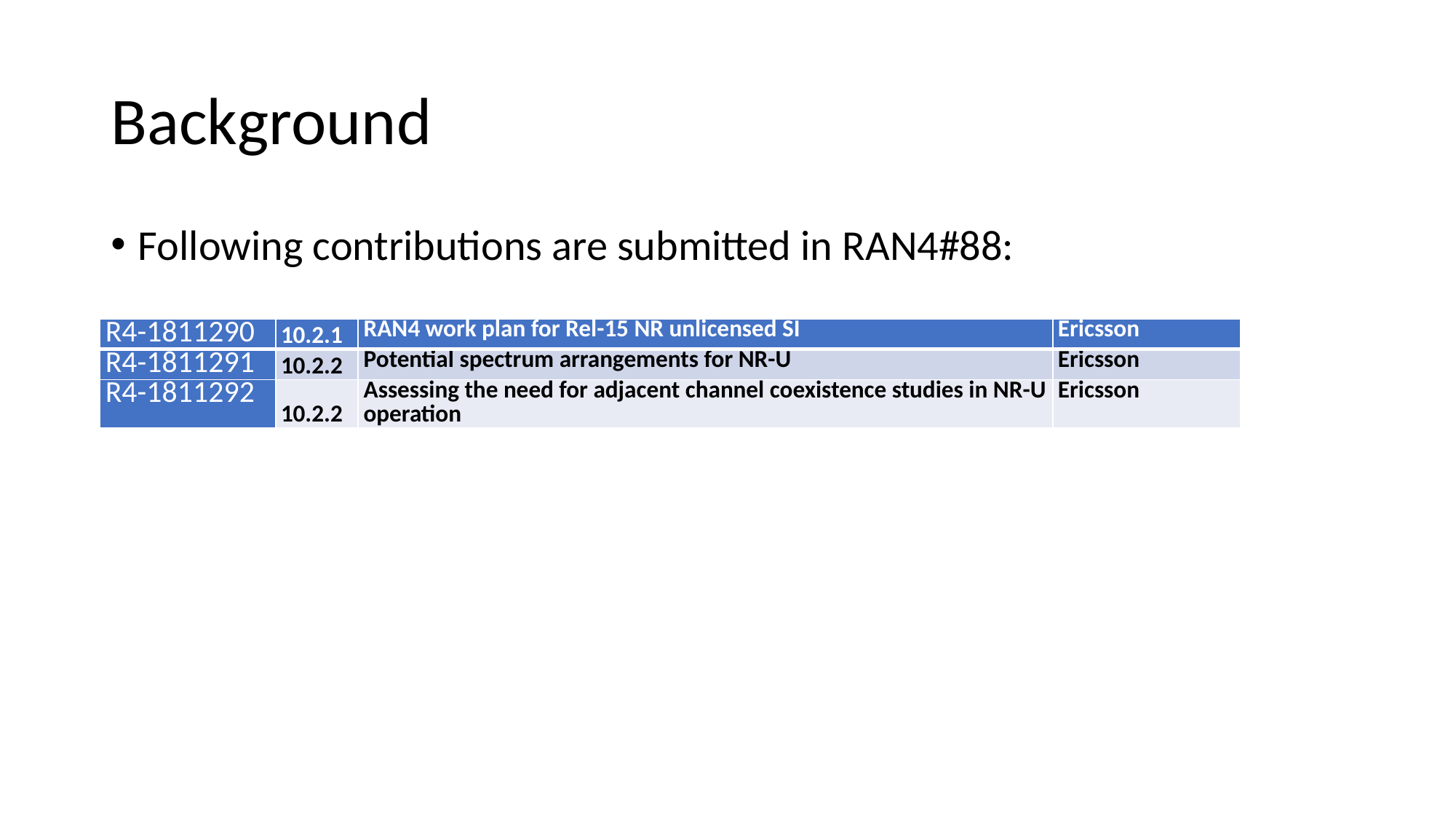

# Background
Following contributions are submitted in RAN4#88:

| R4-1811290 | 10.2.1 | RAN4 work plan for Rel-15 NR unlicensed SI | Ericsson |
| --- | --- | --- | --- |
| R4-1811291 | 10.2.2 | Potential spectrum arrangements for NR-U | Ericsson |
| R4-1811292 | 10.2.2 | Assessing the need for adjacent channel coexistence studies in NR-U operation | Ericsson |